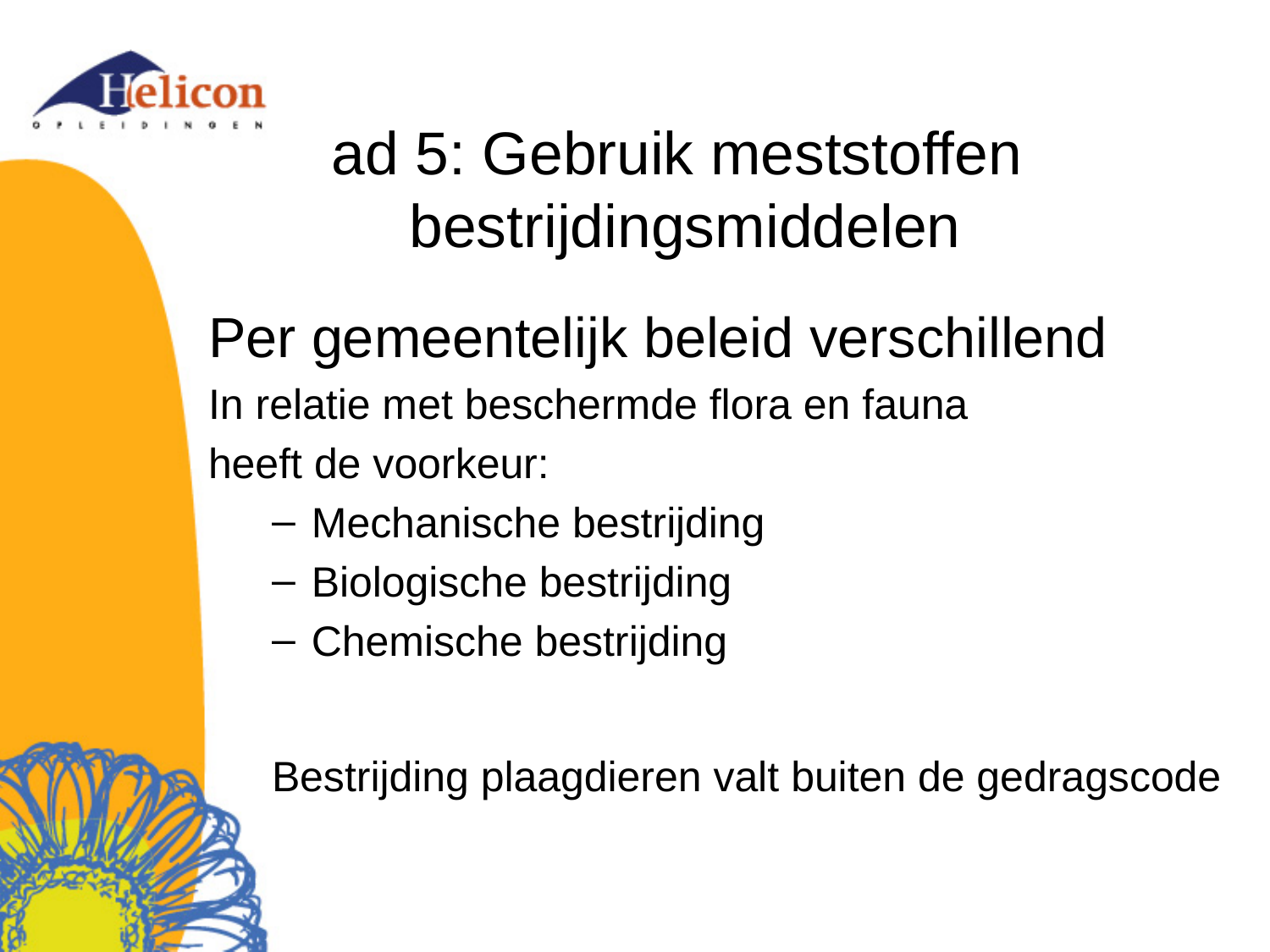

# ad 5: Gebruik meststoffen bestrijdingsmiddelen
Per gemeentelijk beleid verschillend
In relatie met beschermde flora en fauna
heeft de voorkeur:
Mechanische bestrijding
Biologische bestrijding
Chemische bestrijding

Bestrijding plaagdieren valt buiten de gedragscode